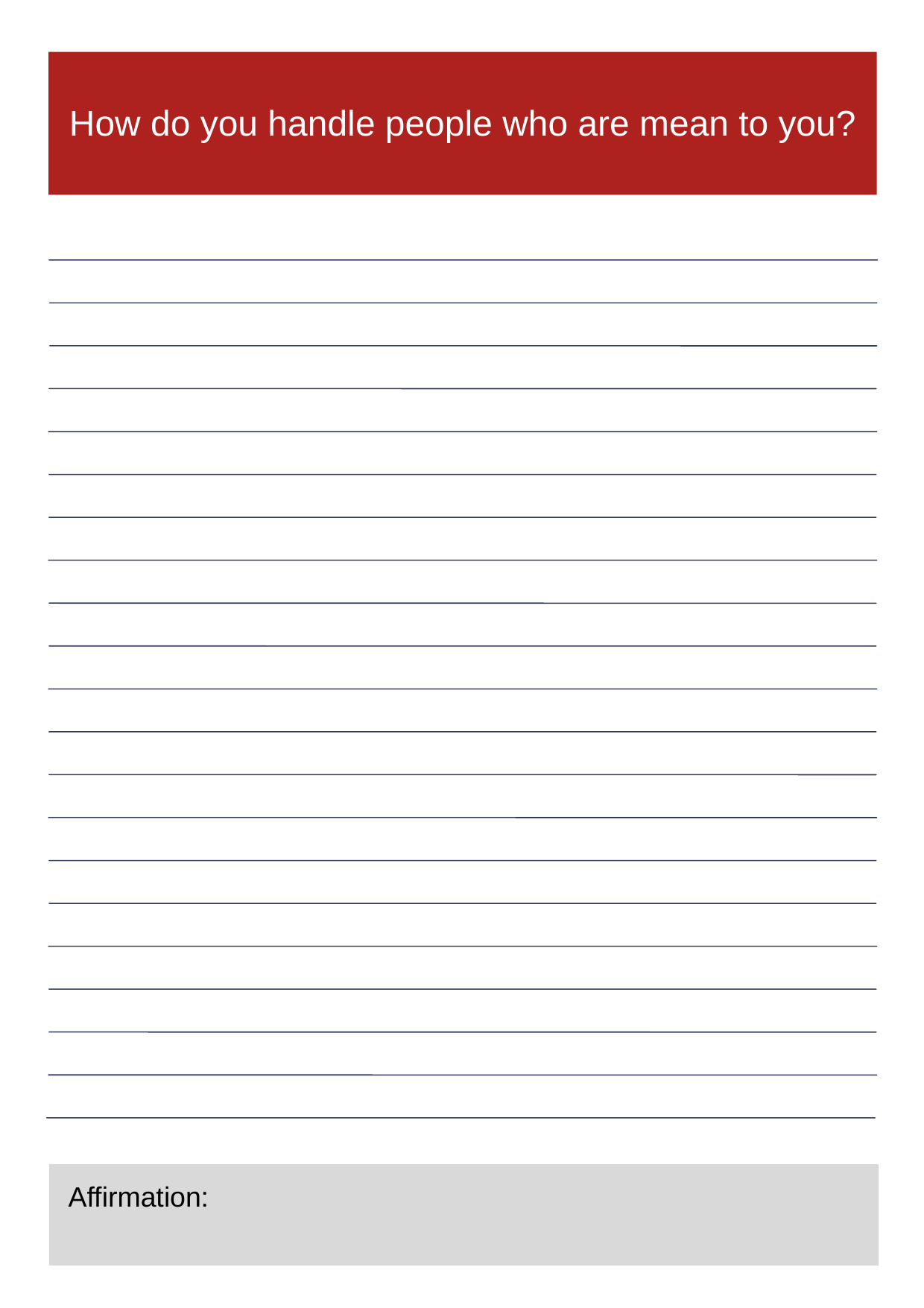

How do you handle people who are mean to you?

Affirmation: